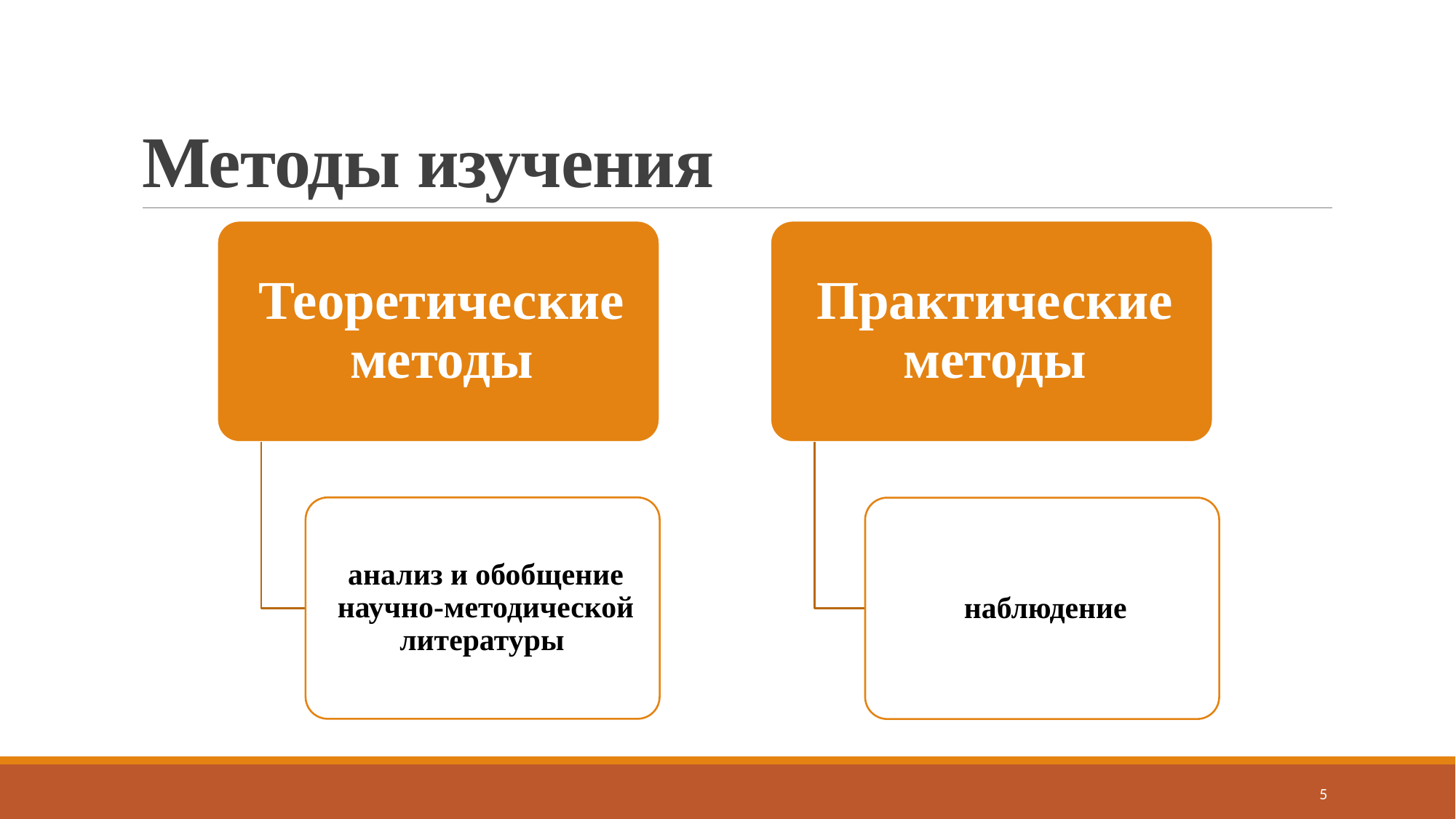

# Методы изучения
Теоретические методы
анализ и обобщение научно-методической литературы
Практические методы
наблюдение
5